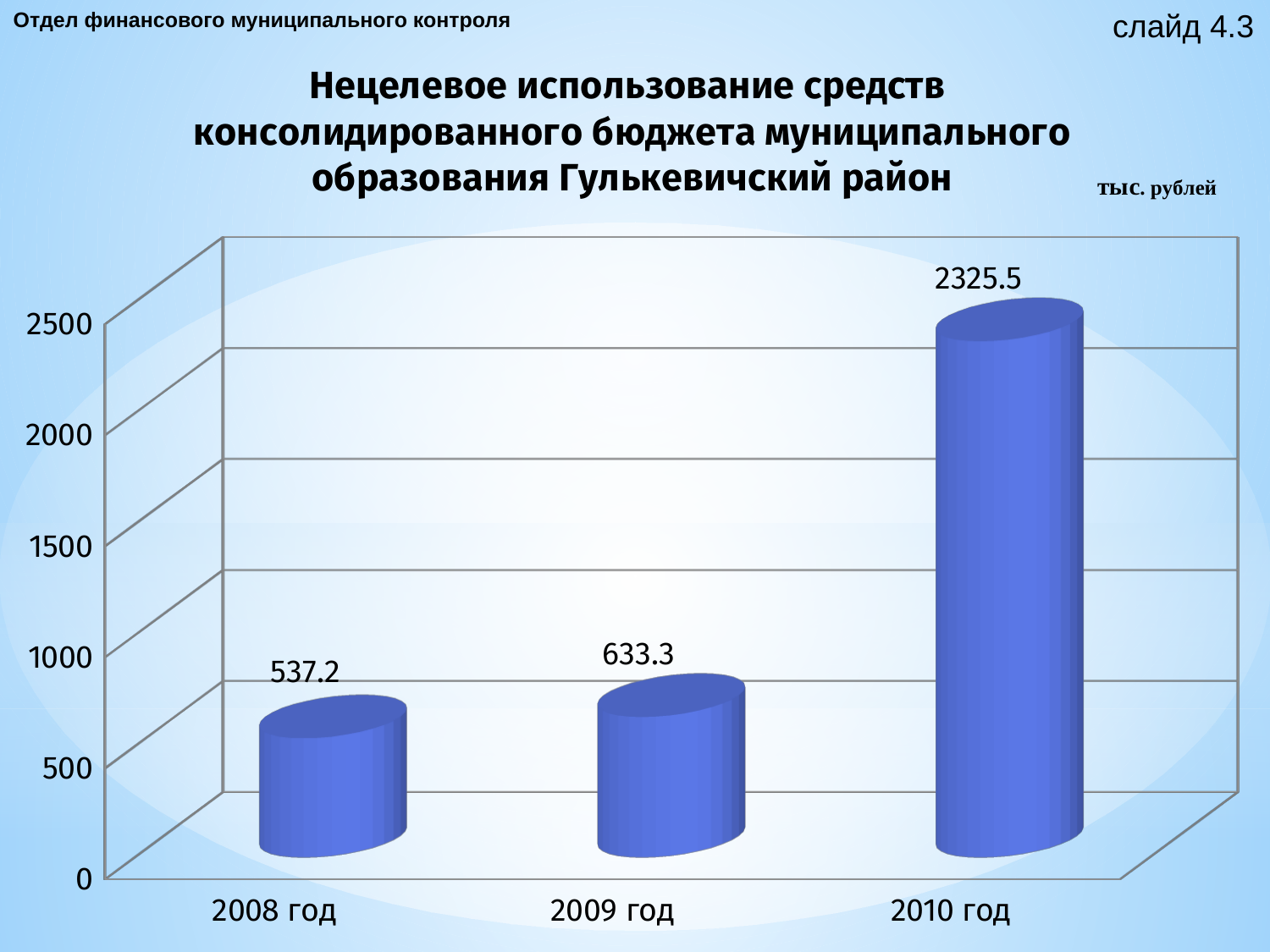

Отдел финансового муниципального контроля
слайд 4.3

[unsupported chart]